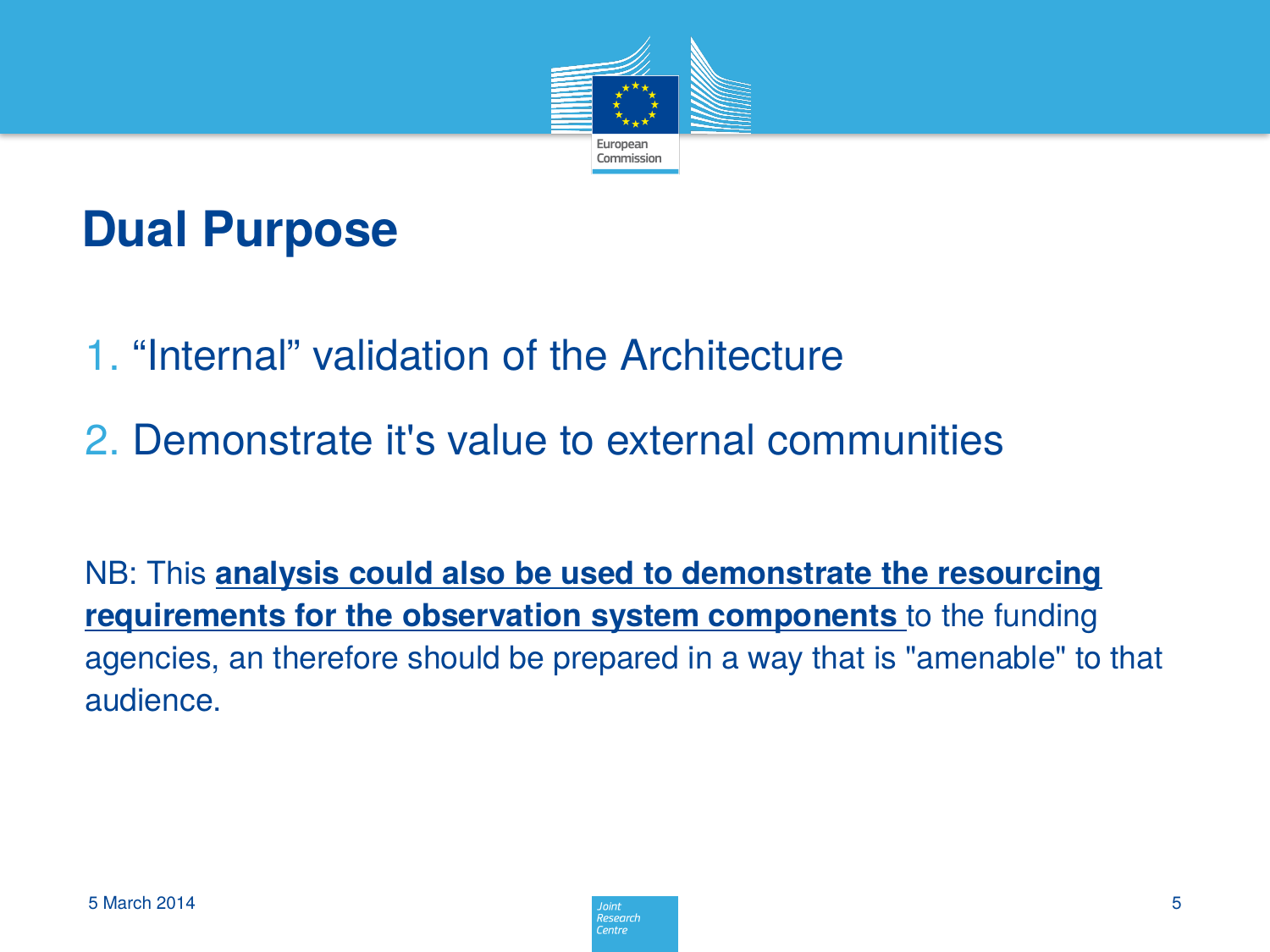

# Dual Purpose
“Internal” validation of the Architecture

Demonstrate it's value to external communities

NB: This analysis could also be used to demonstrate the resourcing requirements for the observation system components to the funding agencies, an therefore should be prepared in a way that is "amenable" to that audience.
5 March 2014
5